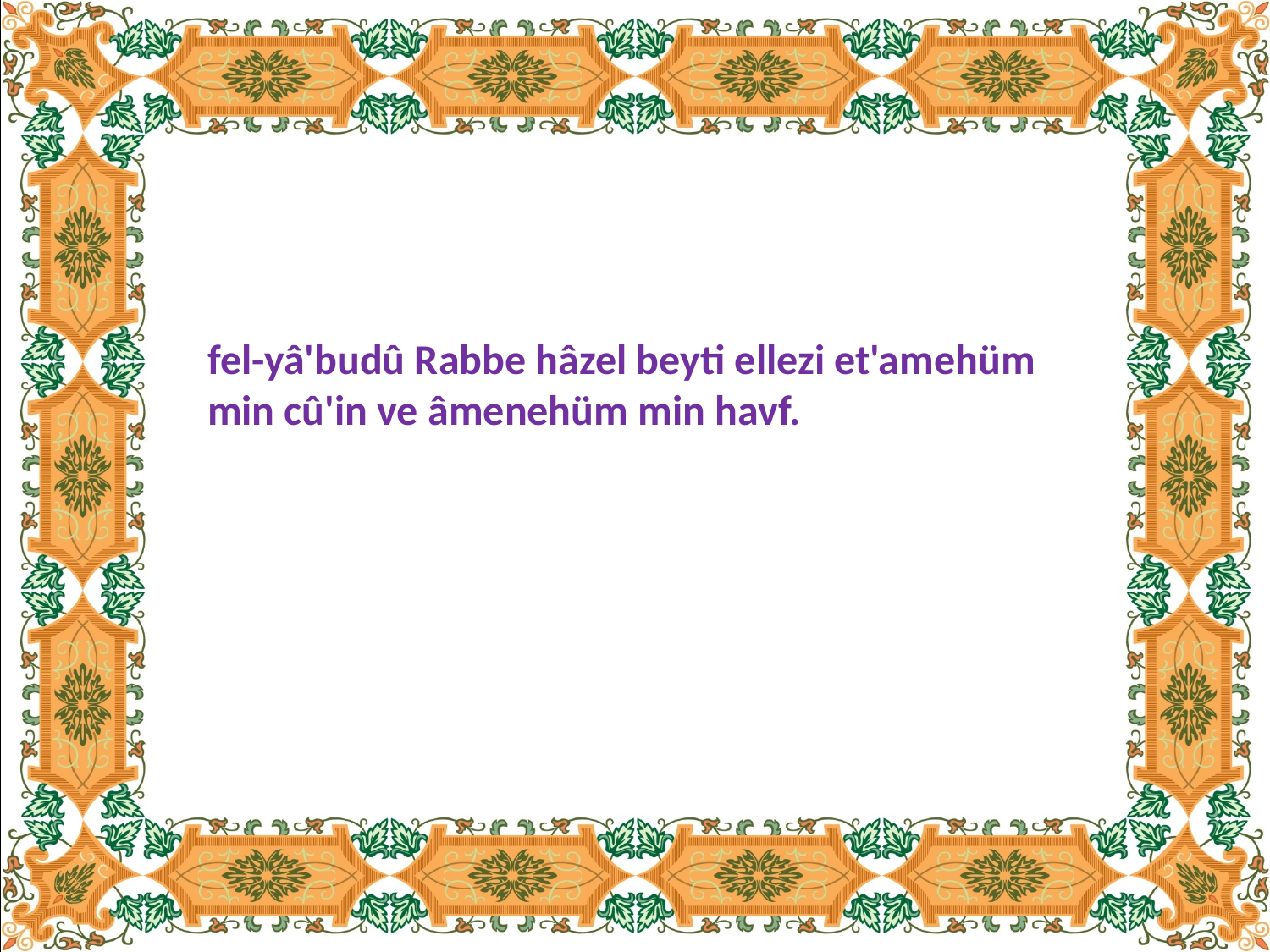

fel-yâ'budû Rabbe hâzel beyti ellezi et'amehüm min cû'in ve âmenehüm min havf.